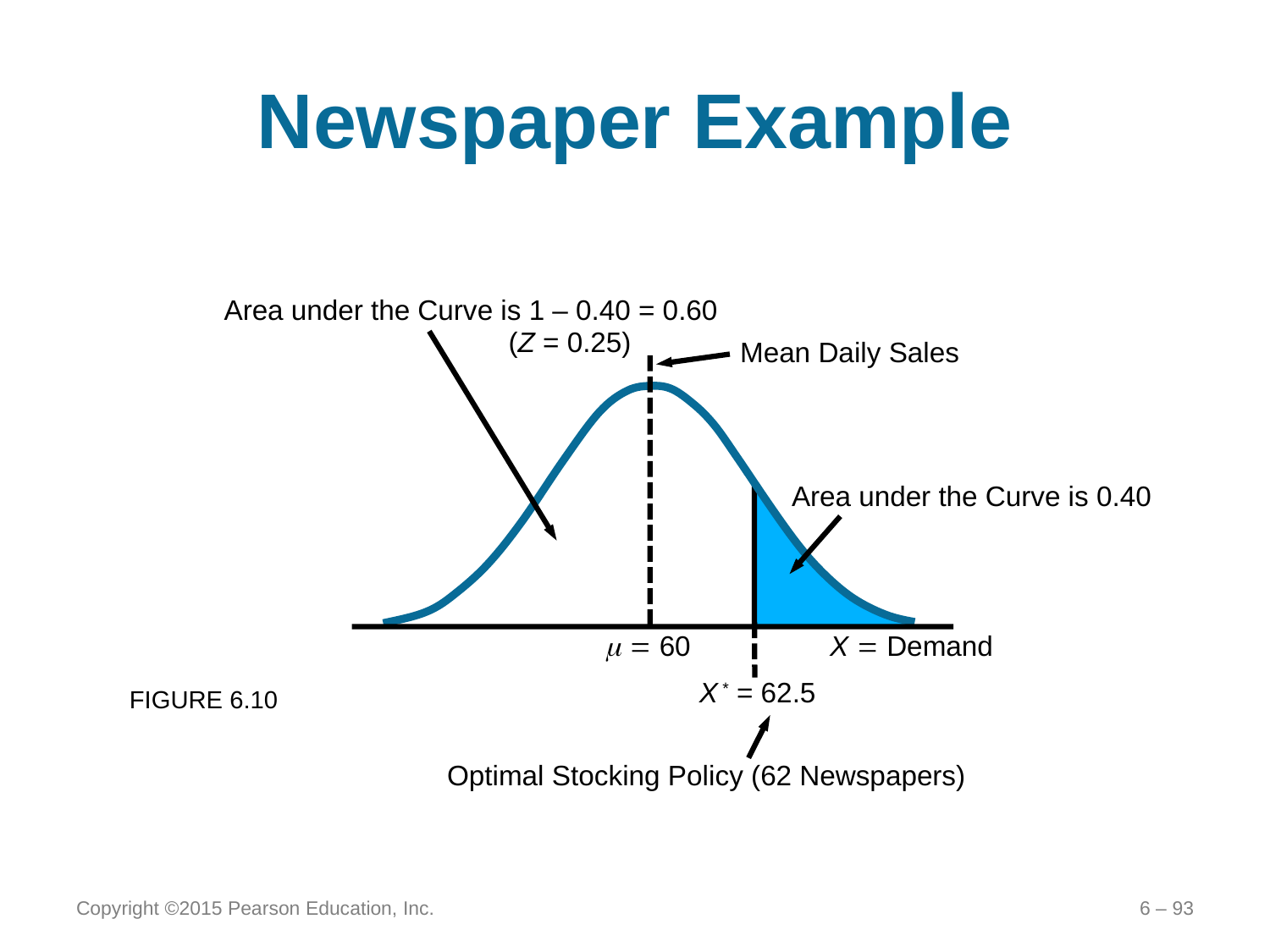

# Newspaper Example
Area under the Curve is 1 – 0.40 = 0.60
(Z = 0.25)
Mean Daily Sales

μ = 60
X = Demand

Area under the Curve is 0.40

X * = 62.5

FIGURE 6.10

Optimal Stocking Policy (62 Newspapers)
Copyright ©2015 Pearson Education, Inc.
6 – 93